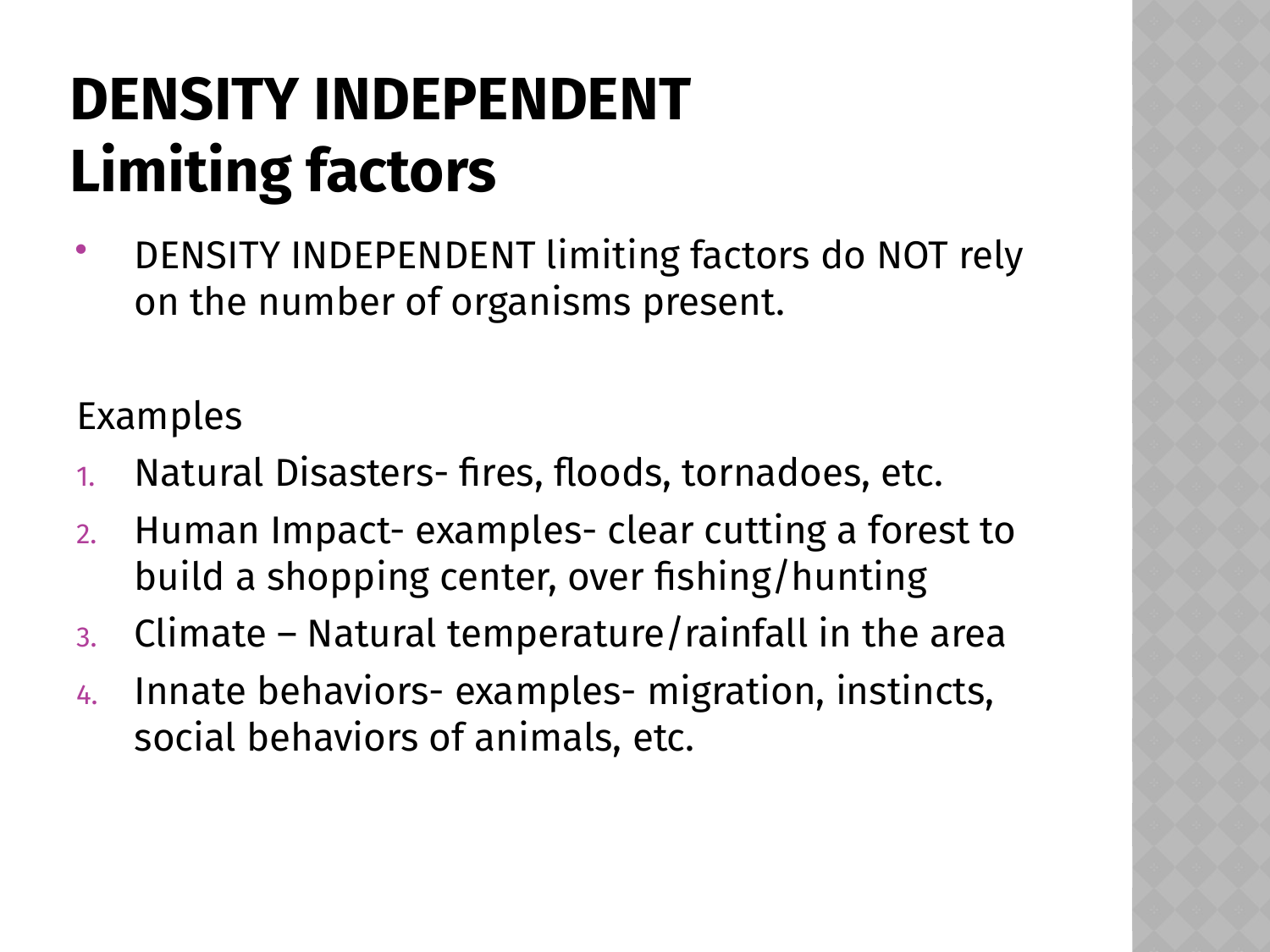

# DENSITY INDEPENDENT Limiting factors
DENSITY INDEPENDENT limiting factors do NOT rely on the number of organisms present.

Examples
Natural Disasters- fires, floods, tornadoes, etc.
Human Impact- examples- clear cutting a forest to build a shopping center, over fishing/hunting
Climate – Natural temperature/rainfall in the area
Innate behaviors- examples- migration, instincts, social behaviors of animals, etc.